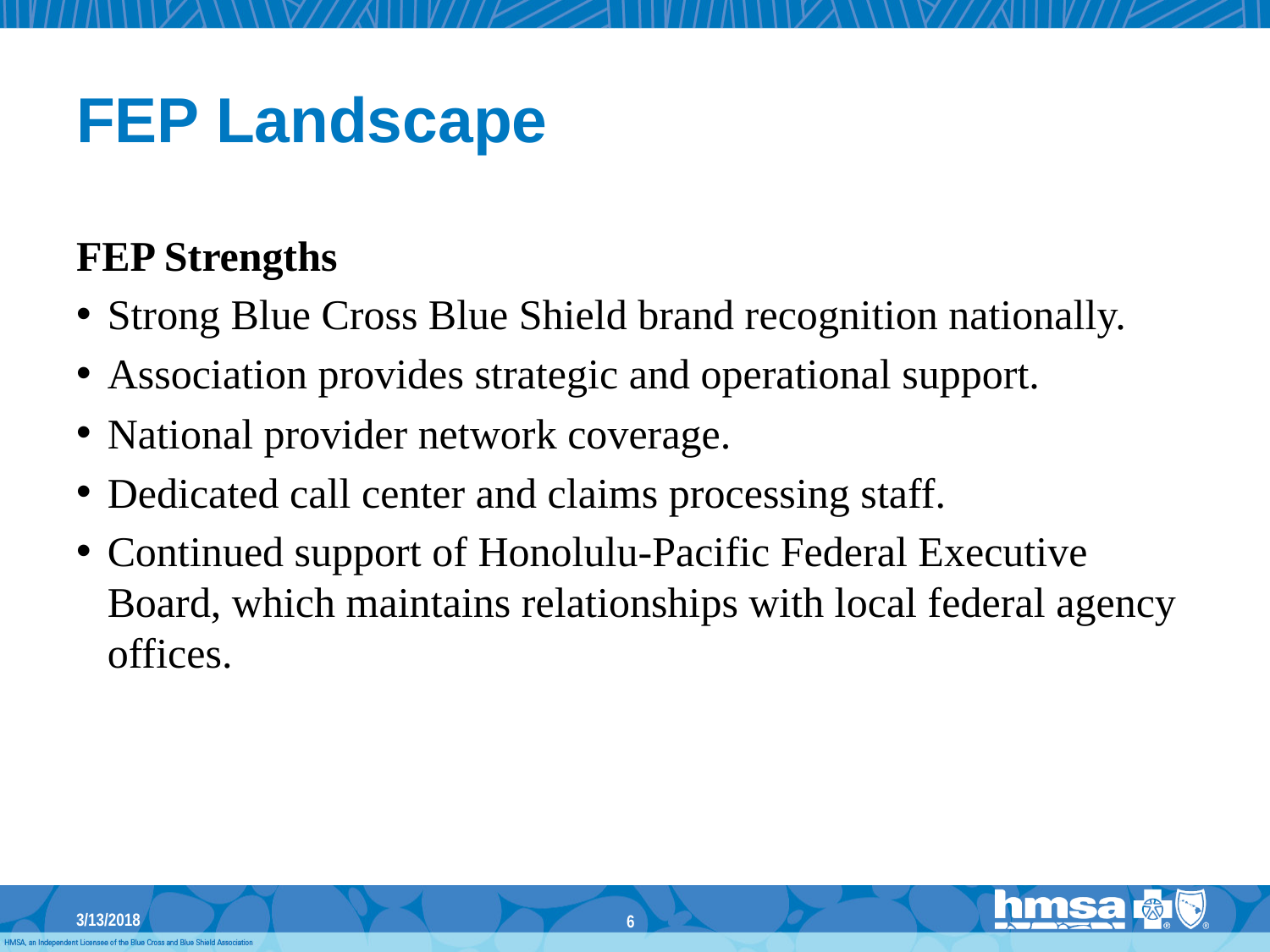

# FEP Landscape
FEP Strengths
Strong Blue Cross Blue Shield brand recognition nationally.
Association provides strategic and operational support.
National provider network coverage.
Dedicated call center and claims processing staff.
Continued support of Honolulu-Pacific Federal Executive Board, which maintains relationships with local federal agency offices.
3/13/2018
6